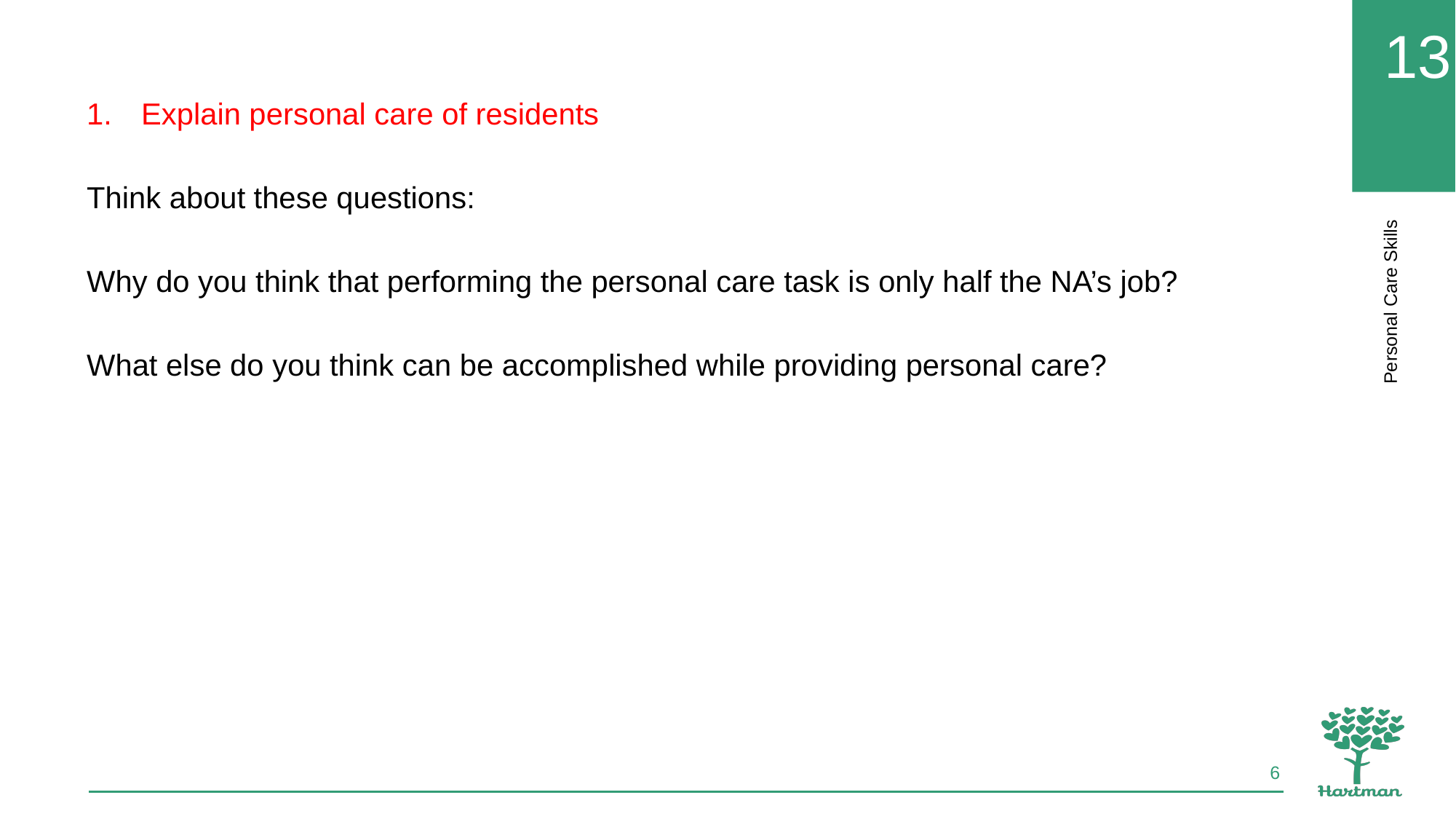

Explain personal care of residents

Think about these questions:

Why do you think that performing the personal care task is only half the NA’s job?

What else do you think can be accomplished while providing personal care?

6